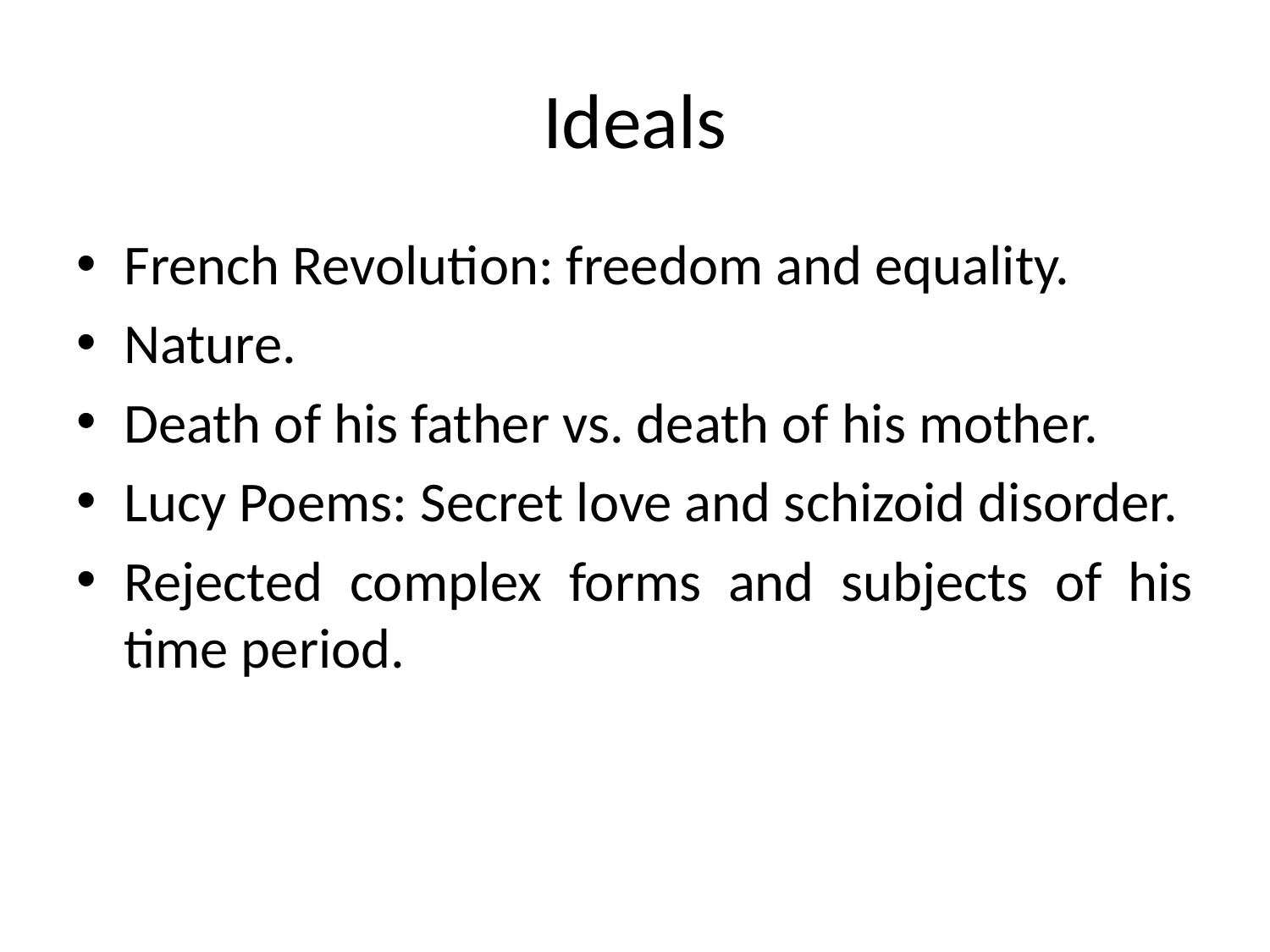

# Ideals
French Revolution: freedom and equality.
Nature.
Death of his father vs. death of his mother.
Lucy Poems: Secret love and schizoid disorder.
Rejected complex forms and subjects of his time period.